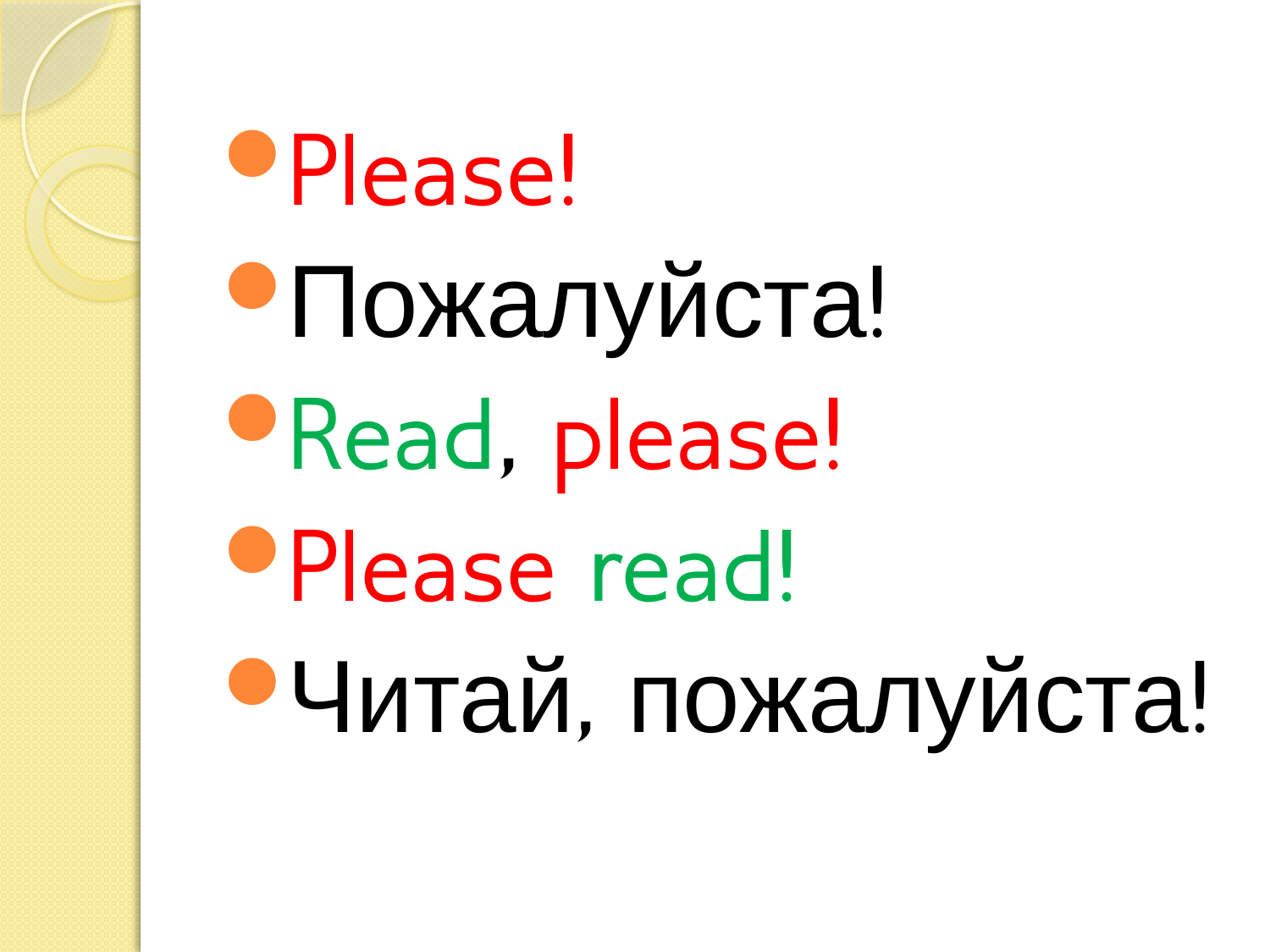

#
Please!
Пожалуйста!
Read, please!
Please read!
Читай, пожалуйста!